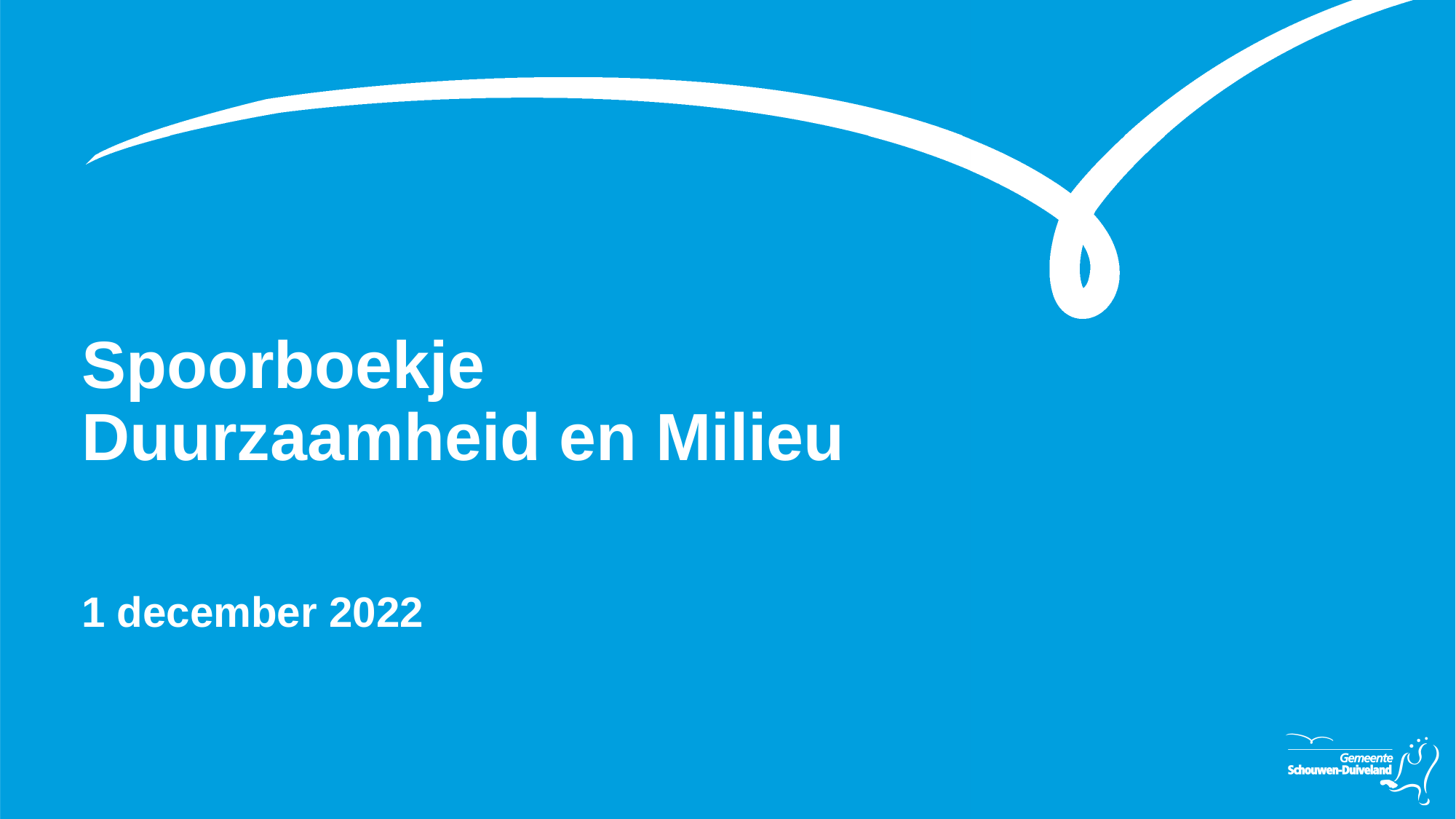

# Spoorboekje Duurzaamheid en Milieu
1 december 2022